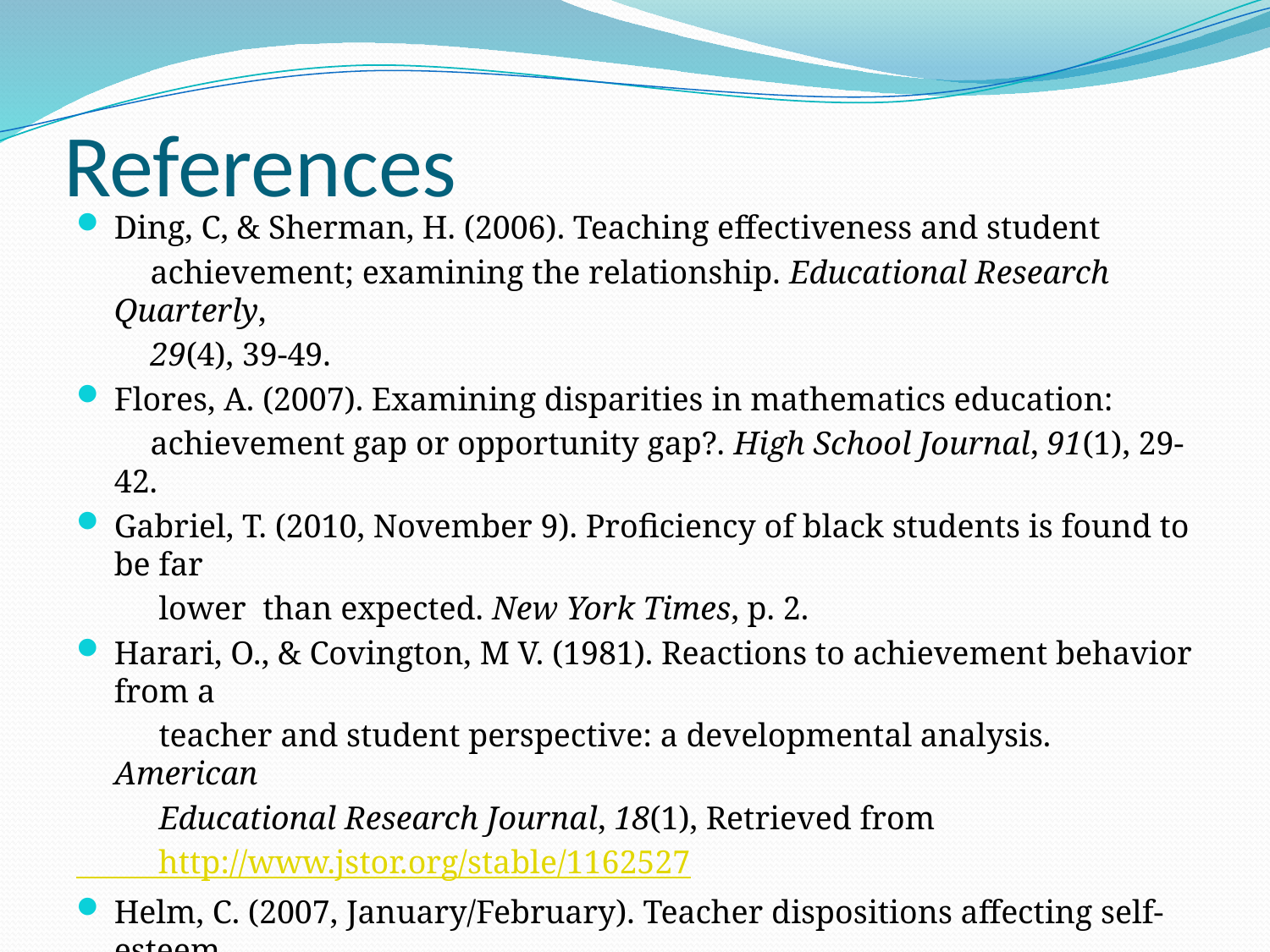

# References
Ding, C, & Sherman, H. (2006). Teaching effectiveness and student
         achievement; examining the relationship. Educational Research Quarterly,
         29(4), 39-49.
Flores, A. (2007). Examining disparities in mathematics education:
         achievement gap or opportunity gap?. High School Journal, 91(1), 29-42.
Gabriel, T. (2010, November 9). Proficiency of black students is found to be far
          lower  than expected. New York Times, p. 2.
Harari, O., & Covington, M V. (1981). Reactions to achievement behavior from a
          teacher and student perspective: a developmental analysis. American
          Educational Research Journal, 18(1), Retrieved from
          http://www.jstor.org/stable/1162527
Helm, C. (2007, January/February). Teacher dispositions affecting self-esteem
          and student performance. The Clearing House, 109-110
Helwig, R., Anderson, L., & Tindal, G. (2001). Influence of elementary student
          gender on teachers' perceptions of mathematics achievement. The Journal
           of Educational Research, 95(2), 93-101